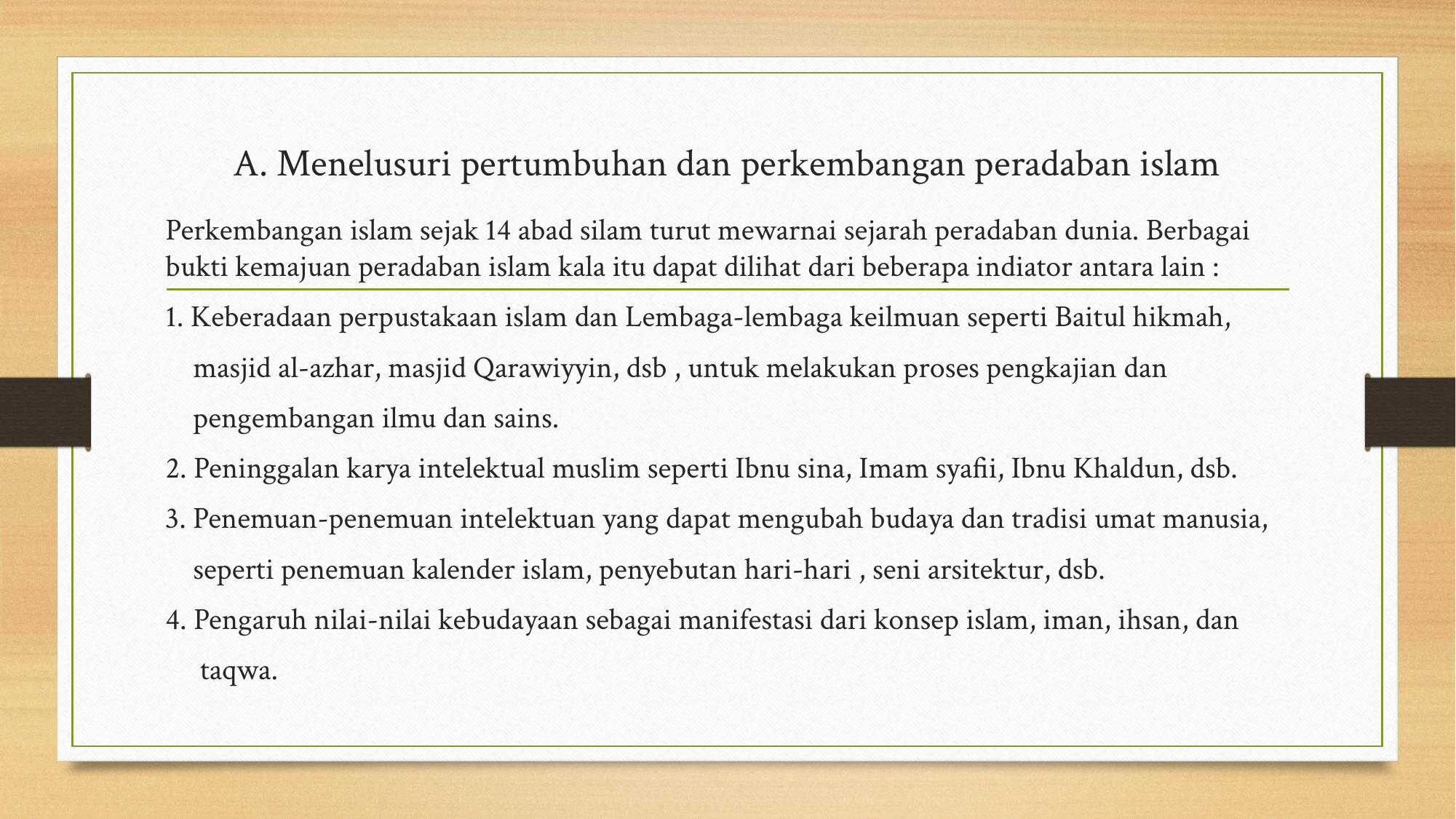

# A. Menelusuri pertumbuhan dan perkembangan peradaban islam
Perkembangan islam sejak 14 abad silam turut mewarnai sejarah peradaban dunia. Berbagai bukti kemajuan peradaban islam kala itu dapat dilihat dari beberapa indiator antara lain :
1. Keberadaan perpustakaan islam dan Lembaga-lembaga keilmuan seperti Baitul hikmah,
    masjid al-azhar, masjid Qarawiyyin, dsb , untuk melakukan proses pengkajian dan
    pengembangan ilmu dan sains.
2. Peninggalan karya intelektual muslim seperti Ibnu sina, Imam syafii, Ibnu Khaldun, dsb.
3. Penemuan-penemuan intelektuan yang dapat mengubah budaya dan tradisi umat manusia,
    seperti penemuan kalender islam, penyebutan hari-hari , seni arsitektur, dsb.
4. Pengaruh nilai-nilai kebudayaan sebagai manifestasi dari konsep islam, iman, ihsan, dan
     taqwa.